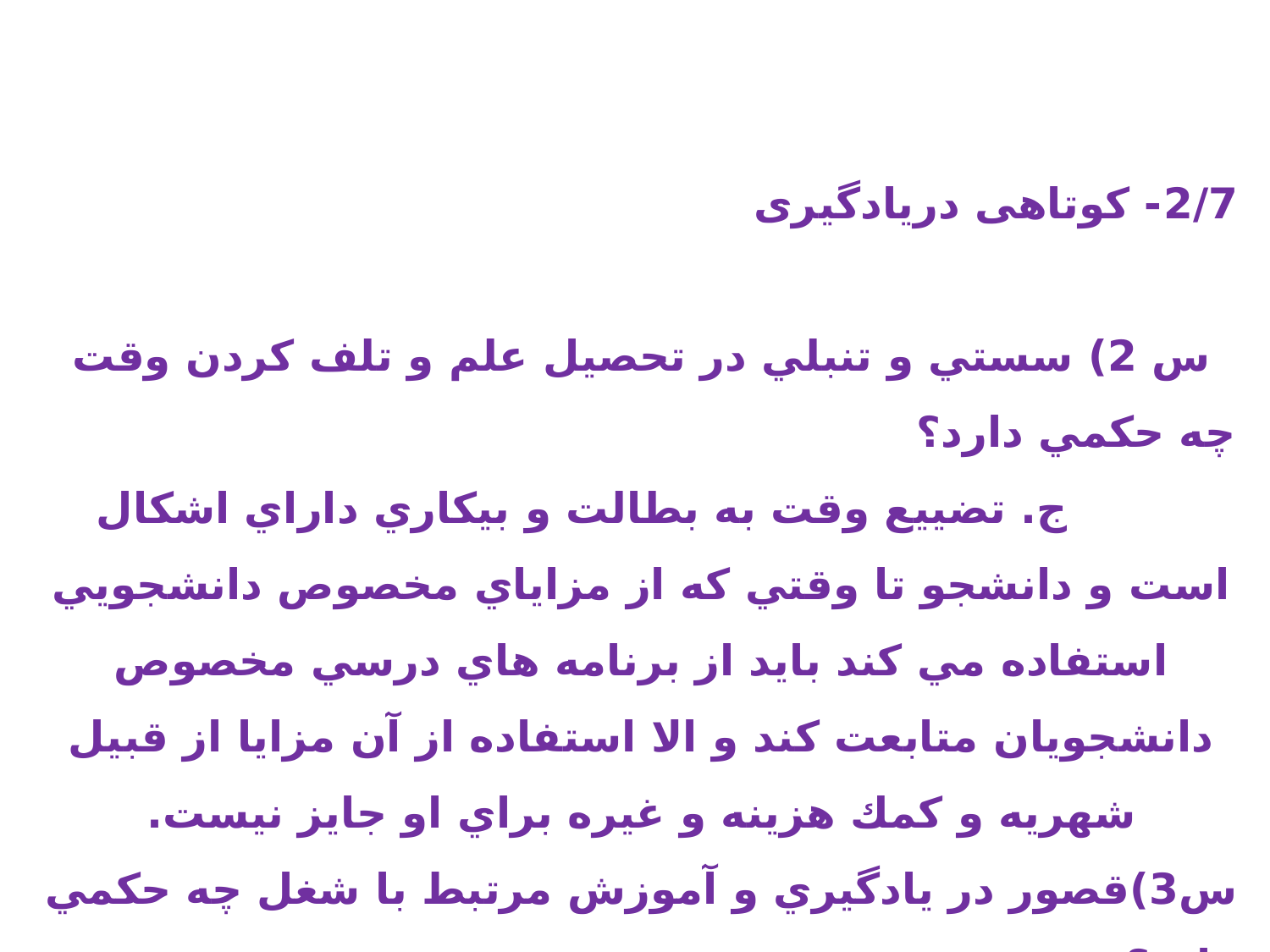

2/7- کوتاهی دریادگیری                                                                                                                               س 2) سستي و تنبلي در تحصيل علم و تلف كردن وقت چه حكمي دارد؟                                                                    ج. تضييع وقت به بطالت و بيكاري داراي اشكال است و دانشجو تا وقتي كه از مزاياي مخصوص دانشجويي استفاده مي كند بايد از برنامه هاي درسي مخصوص دانشجويان متابعت كند و الا استفاده از آن مزايا از قبيل شهريه و كمك هزينه و غيره براي او جايز نيست.
س3)قصور در يادگيري و آموزش مرتبط با شغل چه حكمي دارد؟                                                                          ج)در صورتي كه عدم توجه به يادگيري و آموزش موجب تضعيف در انجام امور شود، جايز نيست.